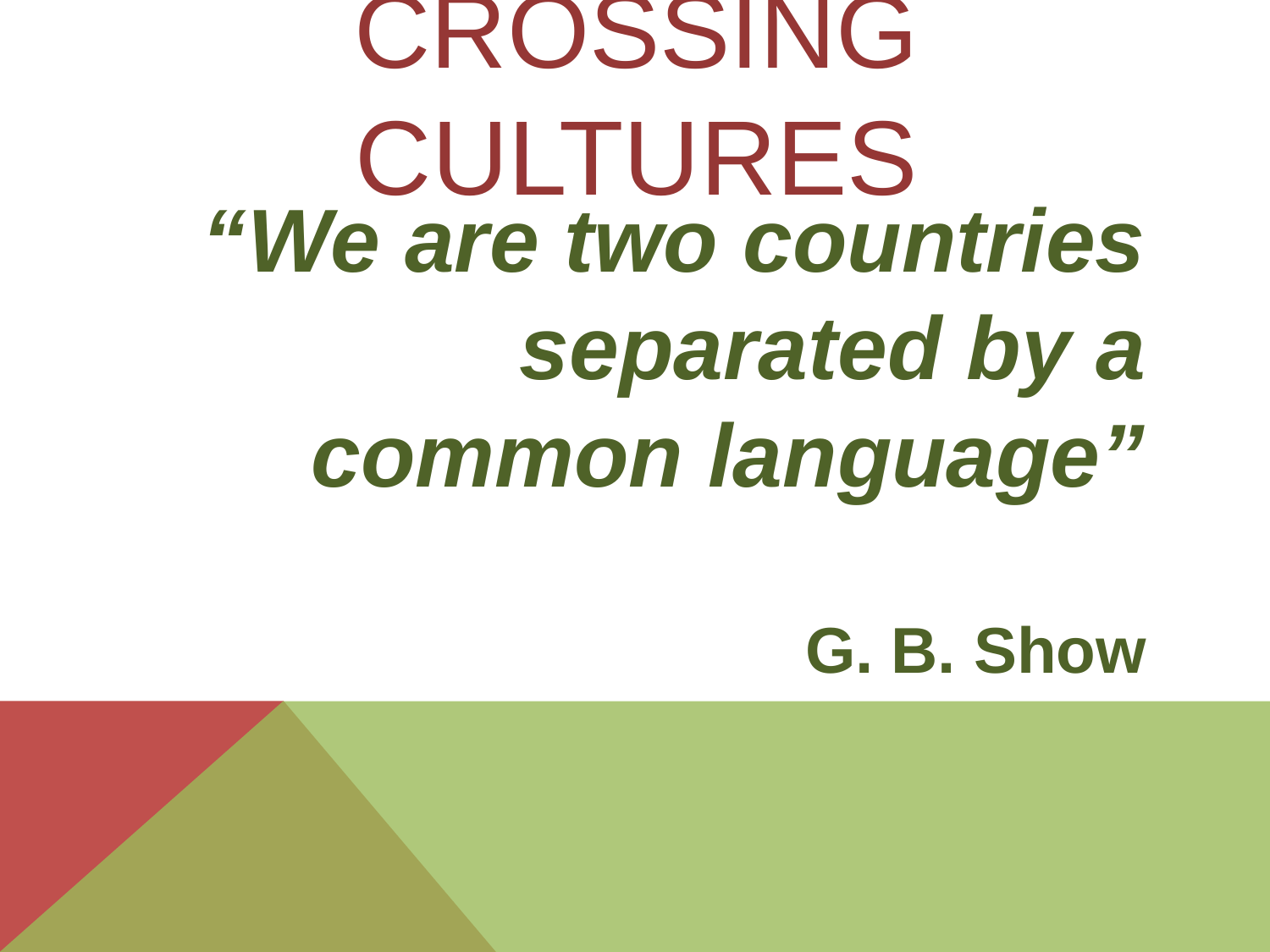

# Crossing cultures
“We are two countries separated by a common language”

G. B. Show